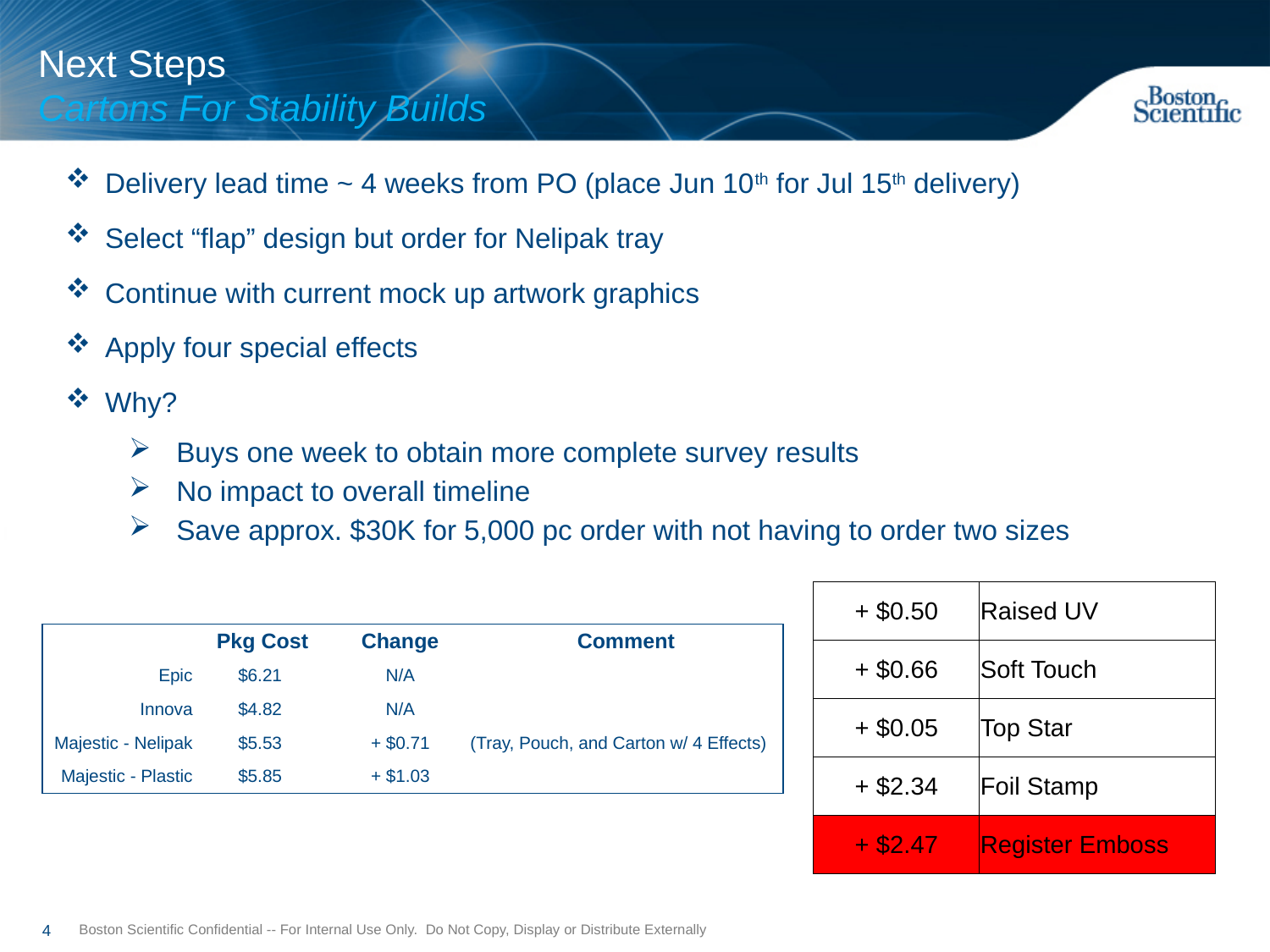

# Next Steps Cartons For Stability Builds
Delivery lead time ~ 4 weeks from PO (place Jun 10th for Jul 15th delivery)
Select “flap” design but order for Nelipak tray
Continue with current mock up artwork graphics
Apply four special effects
Why?
 Buys one week to obtain more complete survey results
 No impact to overall timeline
 Save approx. $30K for 5,000 pc order with not having to order two sizes

| + $0.50 | Raised UV |
| --- | --- |
| + $0.66 | Soft Touch |
| + $0.05 | Top Star |
| + $2.34 | Foil Stamp |
| + $2.47 | Register Emboss |
|  | Pkg Cost | Change | Comment |
| --- | --- | --- | --- |
| Epic | $6.21 | N/A |  |
| Innova | $4.82 | N/A |  |
| Majestic - Nelipak | $5.53 | + $0.71 | (Tray, Pouch, and Carton w/ 4 Effects) |
| Majestic - Plastic | $5.85 | + $1.03 |  |